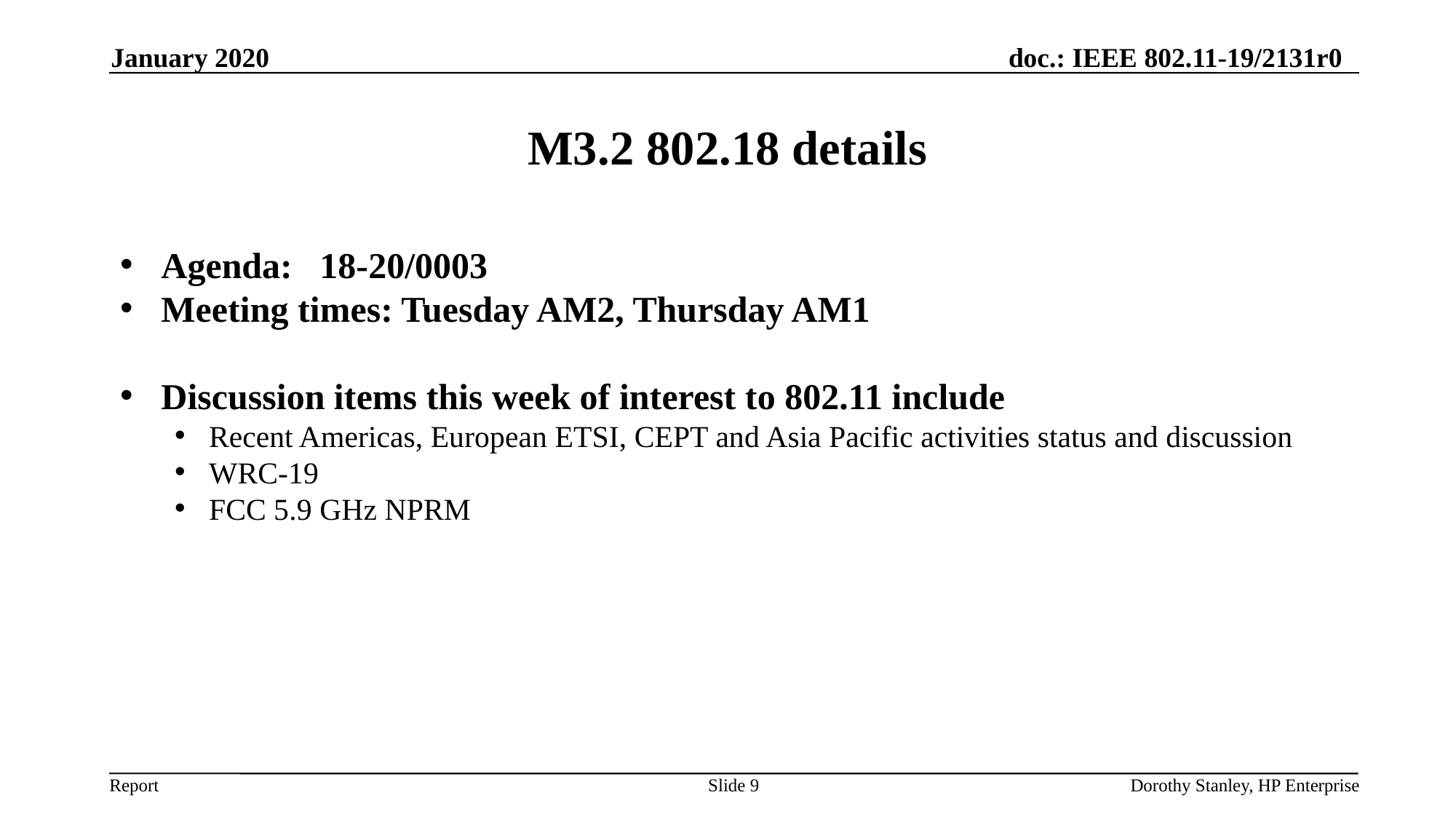

January 2020
# M3.2 802.18 details
Agenda:   18-20/0003
Meeting times: Tuesday AM2, Thursday AM1

Discussion items this week of interest to 802.11 include
Recent Americas, European ETSI, CEPT and Asia Pacific activities status and discussion
WRC-19
FCC 5.9 GHz NPRM

Slide 9
Dorothy Stanley, HP Enterprise